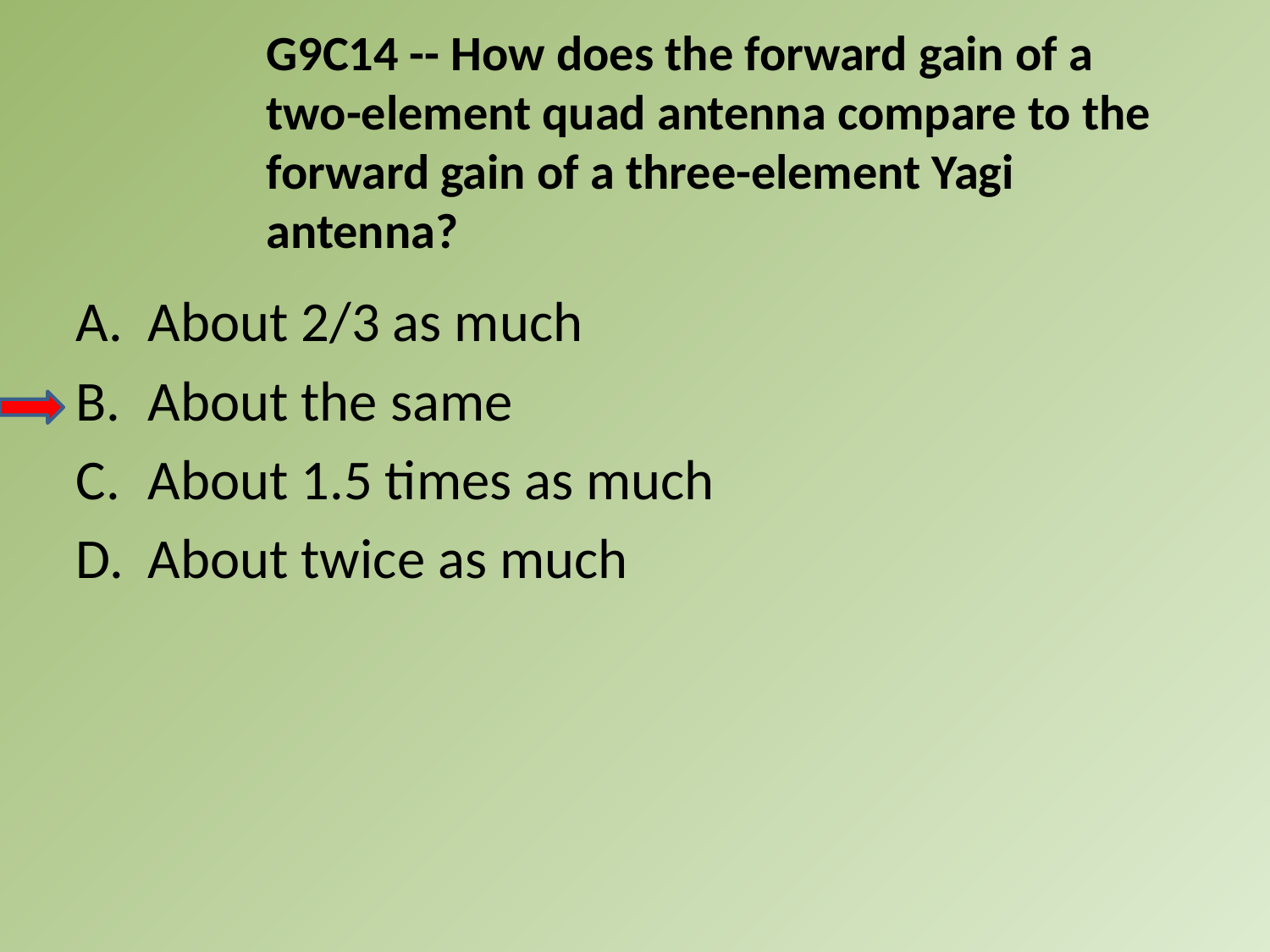

G9C14 -- How does the forward gain of a two-element quad antenna compare to the forward gain of a three-element Yagi antenna?
A.	About 2/3 as much
B.	About the same
C.	About 1.5 times as much
D.	About twice as much